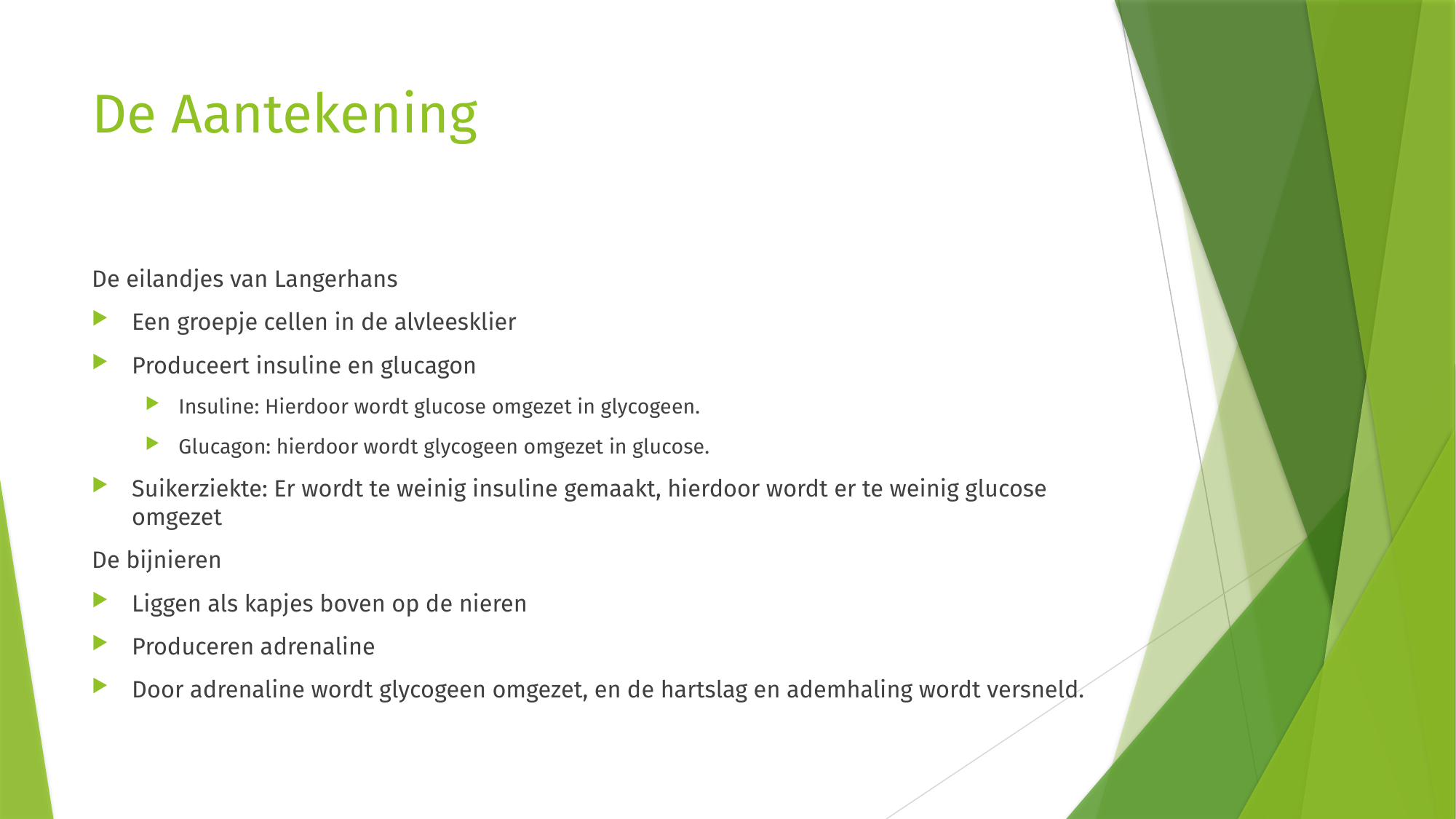

# De Aantekening
De eilandjes van Langerhans
Een groepje cellen in de alvleesklier
Produceert insuline en glucagon
Insuline: Hierdoor wordt glucose omgezet in glycogeen.
Glucagon: hierdoor wordt glycogeen omgezet in glucose.
Suikerziekte: Er wordt te weinig insuline gemaakt, hierdoor wordt er te weinig glucose omgezet
De bijnieren
Liggen als kapjes boven op de nieren
Produceren adrenaline
Door adrenaline wordt glycogeen omgezet, en de hartslag en ademhaling wordt versneld.